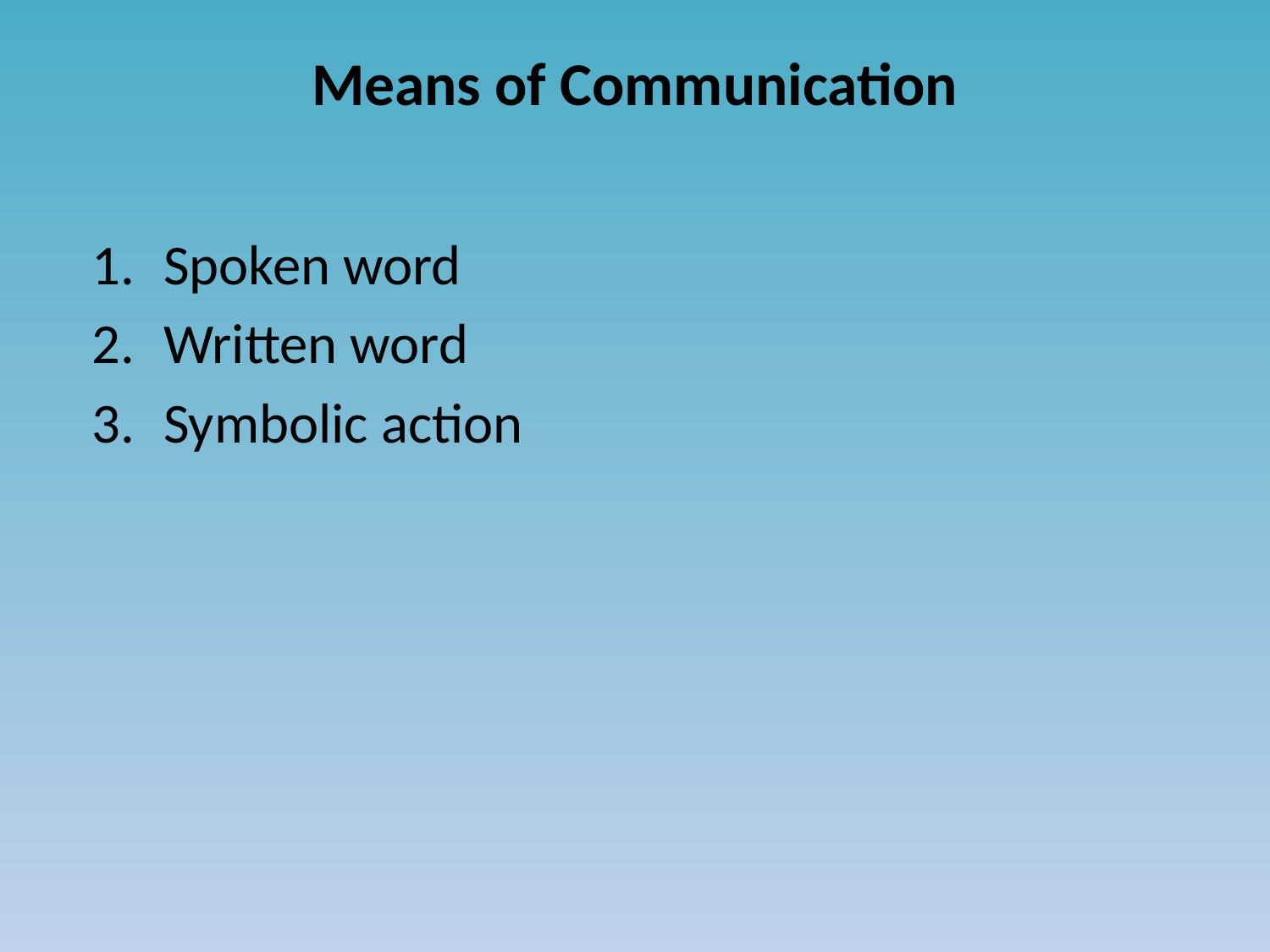

# Means of Communication
Spoken word
Written word
Symbolic action